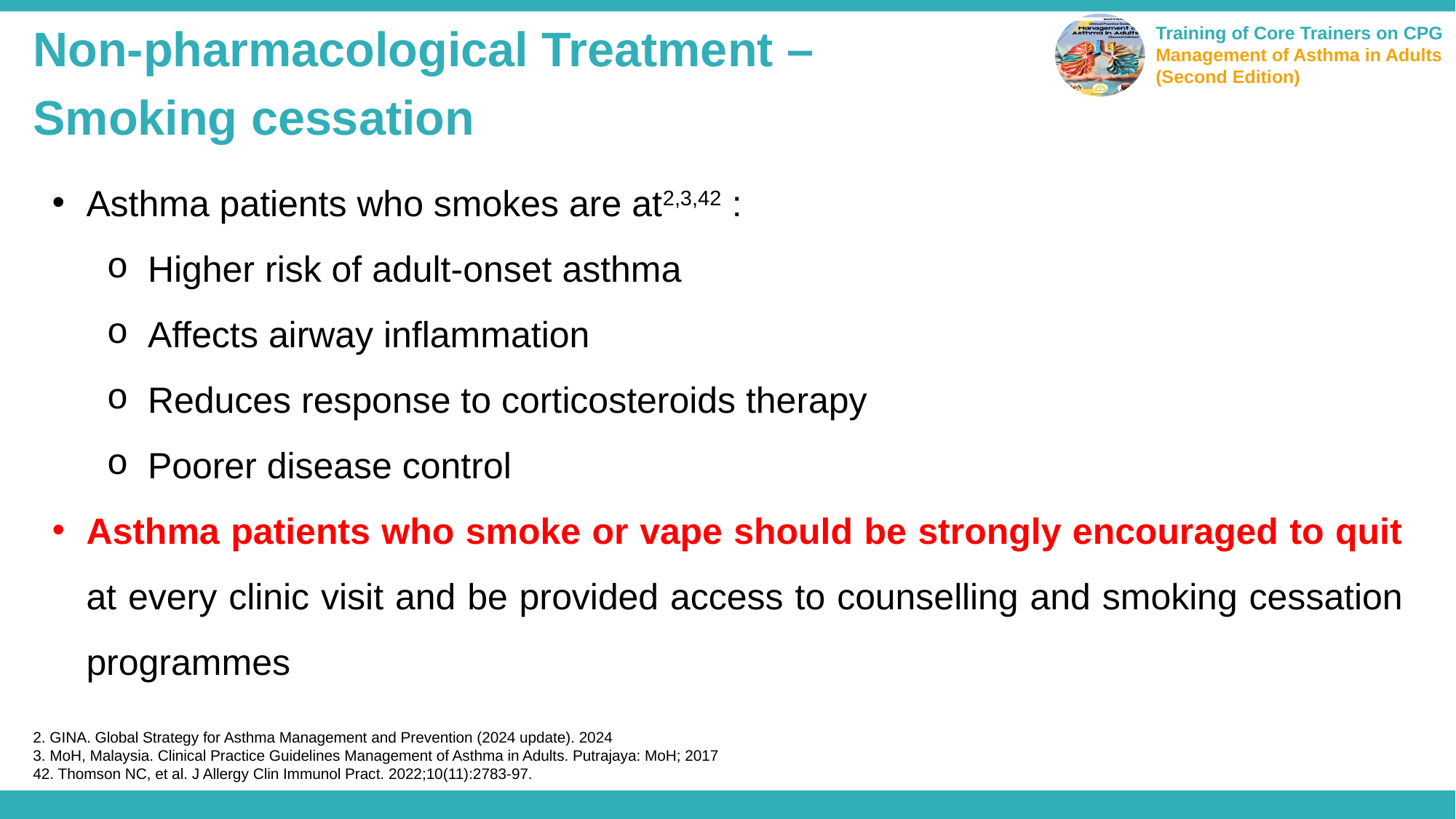

Non-pharmacological Treatment –
Smoking cessation
Asthma patients who smokes are at2,3,42 :
Higher risk of adult-onset asthma
Affects airway inflammation
Reduces response to corticosteroids therapy
Poorer disease control
Asthma patients who smoke or vape should be strongly encouraged to quit at every clinic visit and be provided access to counselling and smoking cessation programmes
2. GINA. Global Strategy for Asthma Management and Prevention (2024 update). 2024
3. MoH, Malaysia. Clinical Practice Guidelines Management of Asthma in Adults. Putrajaya: MoH; 2017
42. Thomson NC, et al. J Allergy Clin Immunol Pract. 2022;10(11):2783-97.